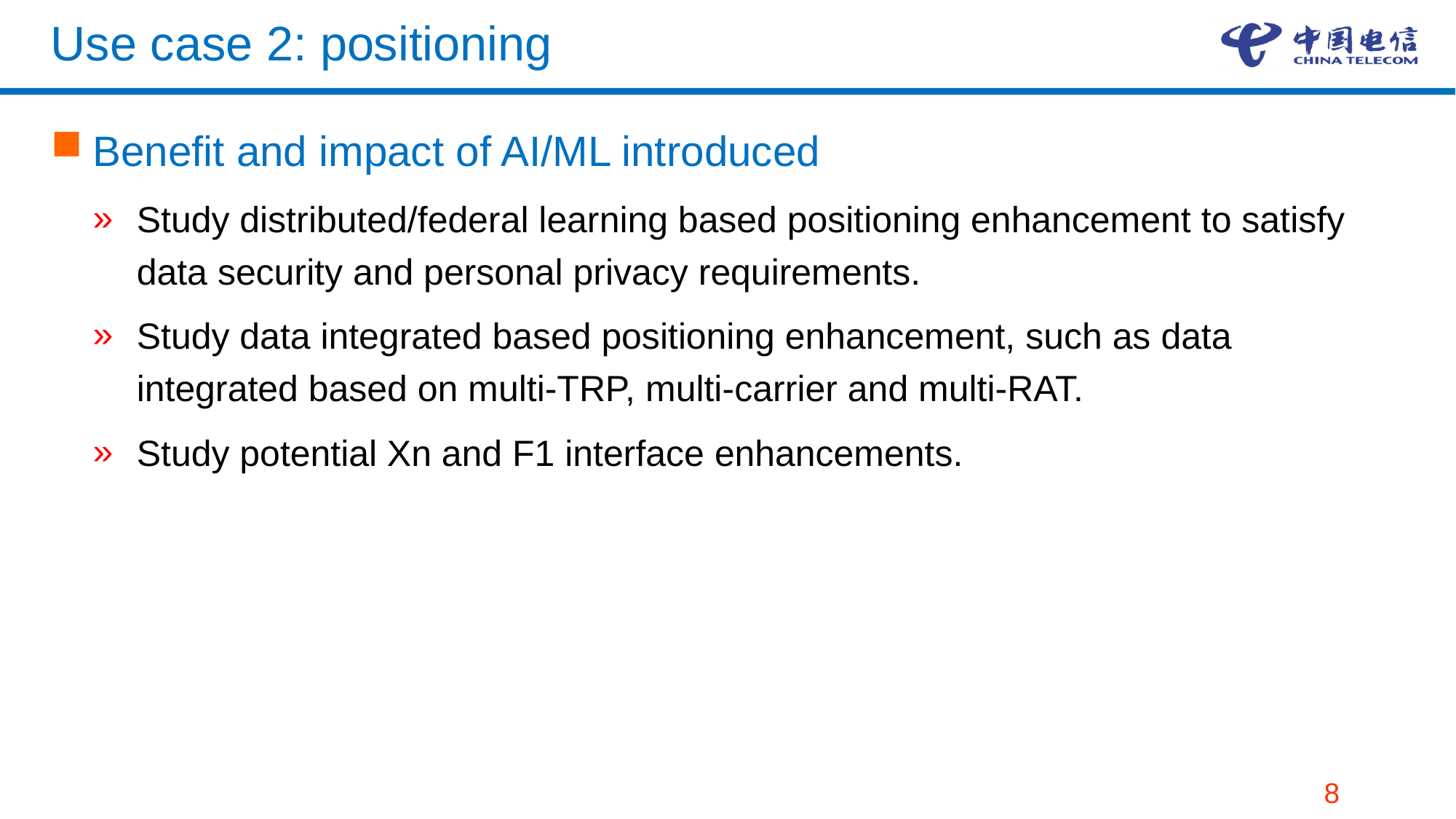

# Use case 2: positioning
Benefit and impact of AI/ML introduced
Study distributed/federal learning based positioning enhancement to satisfy data security and personal privacy requirements.
Study data integrated based positioning enhancement, such as data integrated based on multi-TRP, multi-carrier and multi-RAT.
Study potential Xn and F1 interface enhancements.

8